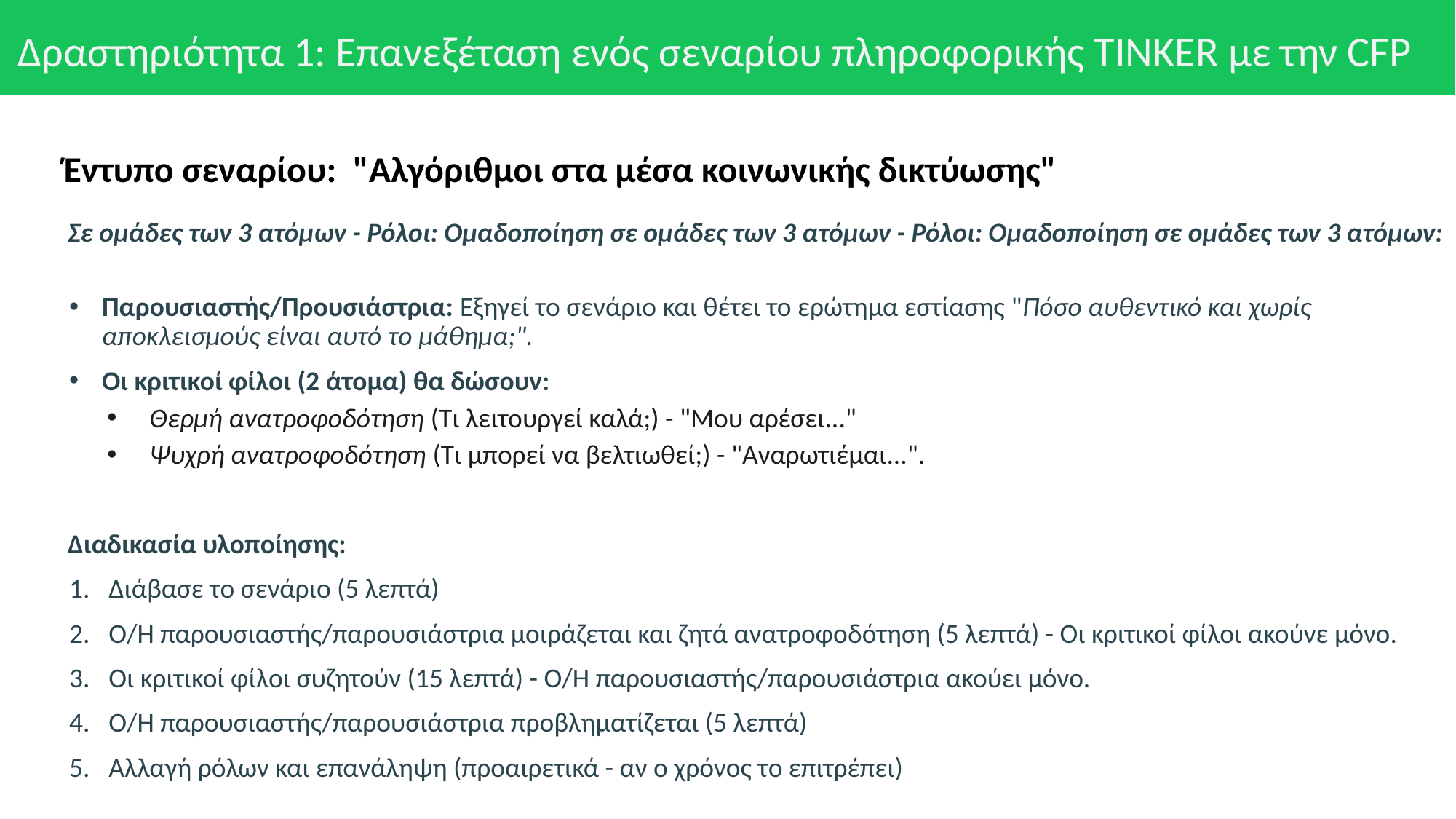

# Δραστηριότητα 1: Επανεξέταση ενός σεναρίου πληροφορικής TINKER με την CFP
Έντυπο σεναρίου:  "Αλγόριθμοι στα μέσα κοινωνικής δικτύωσης"
Σε ομάδες των 3 ατόμων - Ρόλοι: Ομαδοποίηση σε ομάδες των 3 ατόμων - Ρόλοι: Ομαδοποίηση σε ομάδες των 3 ατόμων:
Παρουσιαστής/Προυσιάστρια: Εξηγεί το σενάριο και θέτει το ερώτημα εστίασης "Πόσο αυθεντικό και χωρίς αποκλεισμούς είναι αυτό το μάθημα;".
Οι κριτικοί φίλοι (2 άτομα) θα δώσουν:
Θερμή ανατροφοδότηση (Τι λειτουργεί καλά;) - "Μου αρέσει..."
Ψυχρή ανατροφοδότηση (Τι μπορεί να βελτιωθεί;) - "Αναρωτιέμαι...".

Διαδικασία υλοποίησης:
Διάβασε το σενάριο (5 λεπτά)
Ο/Η παρουσιαστής/παρουσιάστρια μοιράζεται και ζητά ανατροφοδότηση (5 λεπτά) - Οι κριτικοί φίλοι ακούνε μόνο.
Οι κριτικοί φίλοι συζητούν (15 λεπτά) - Ο/Η παρουσιαστής/παρουσιάστρια ακούει μόνο.
Ο/Η παρουσιαστής/παρουσιάστρια προβληματίζεται (5 λεπτά)
Αλλαγή ρόλων και επανάληψη (προαιρετικά - αν ο χρόνος το επιτρέπει)